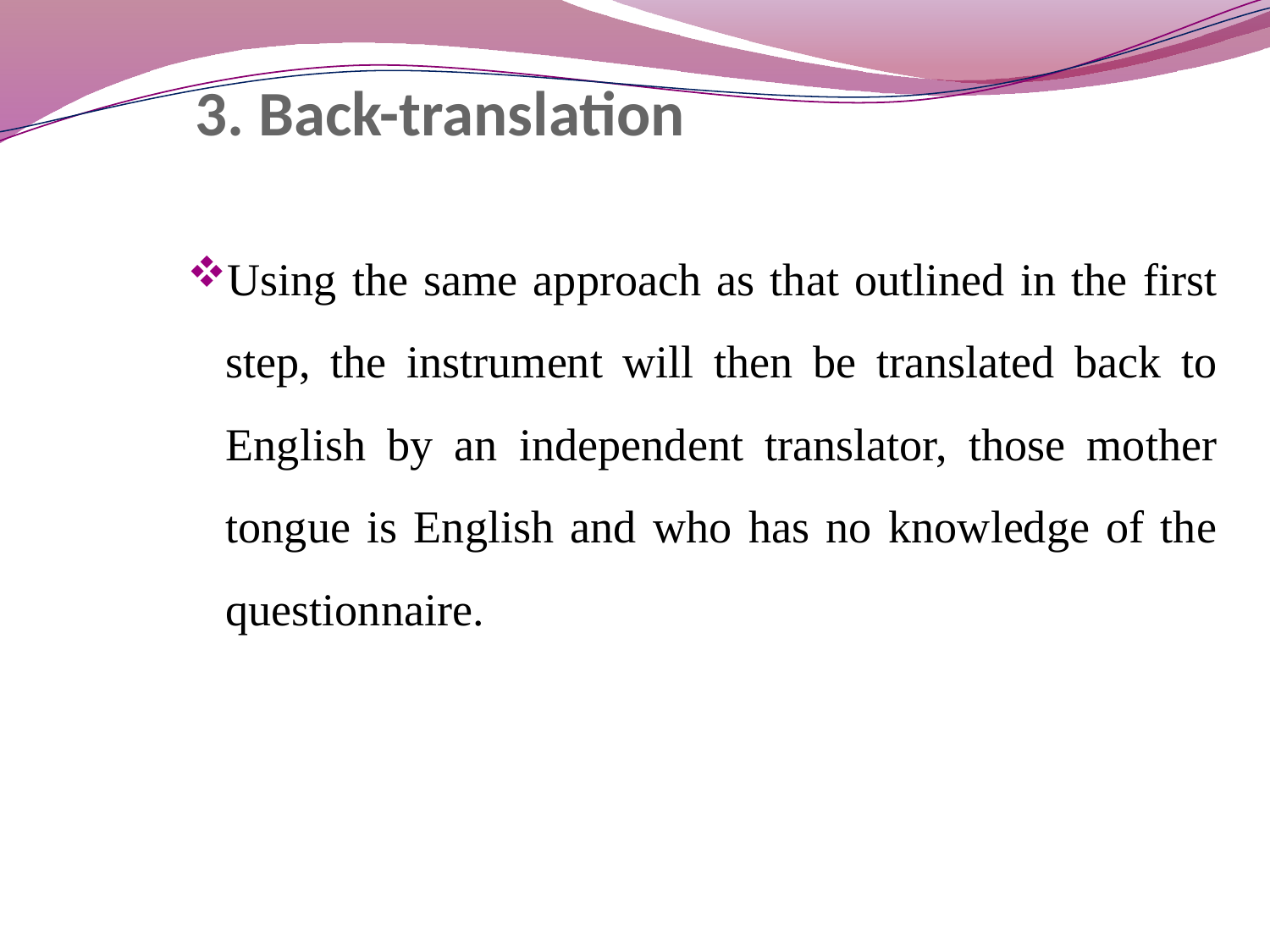

# 3. Back-translation
Using the same approach as that outlined in the first step, the instrument will then be translated back to English by an independent translator, those mother tongue is English and who has no knowledge of the questionnaire.